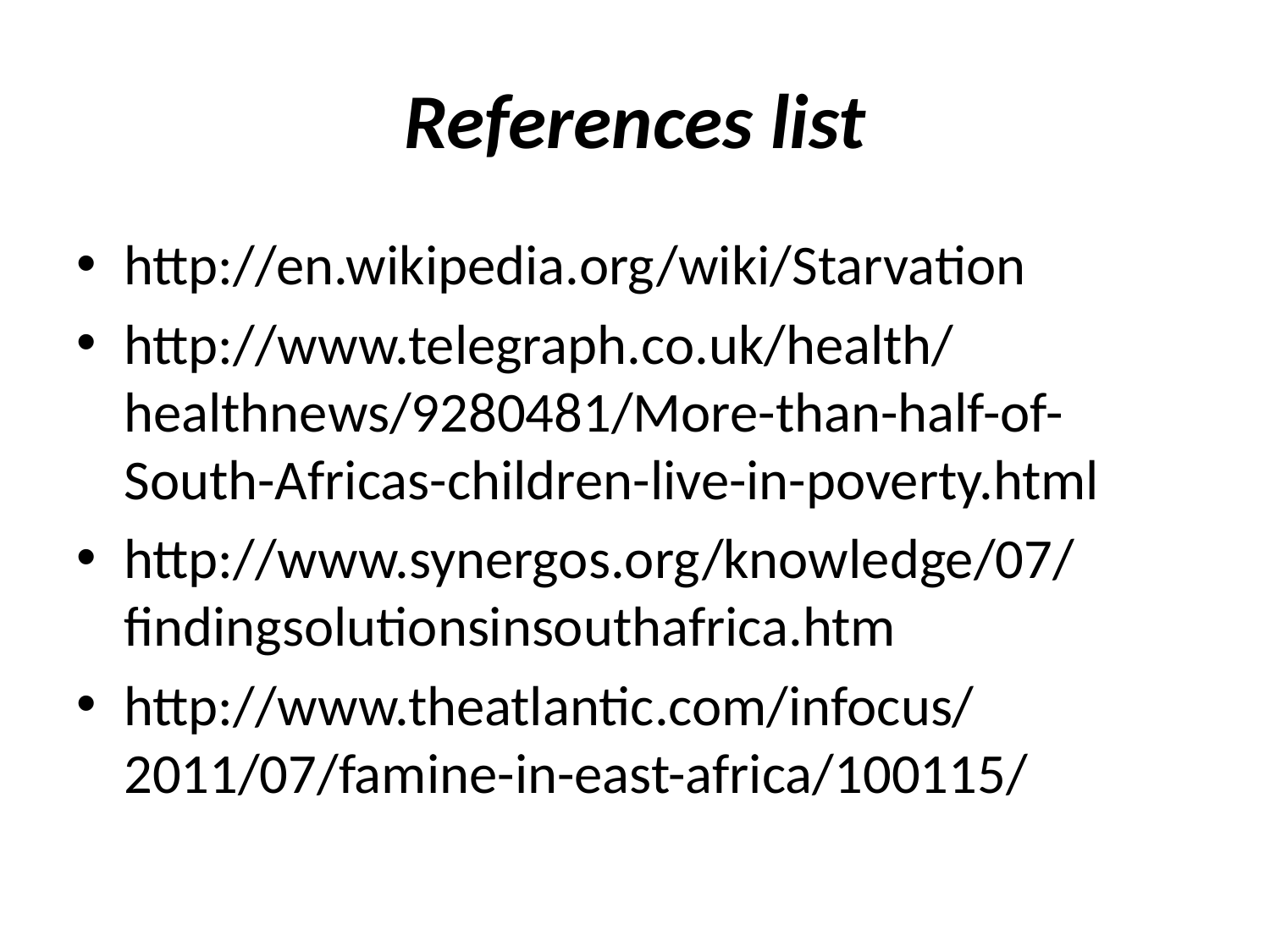

# References list
http://en.wikipedia.org/wiki/Starvation
http://www.telegraph.co.uk/health/healthnews/9280481/More-than-half-of-South-Africas-children-live-in-poverty.html
http://www.synergos.org/knowledge/07/findingsolutionsinsouthafrica.htm
http://www.theatlantic.com/infocus/2011/07/famine-in-east-africa/100115/